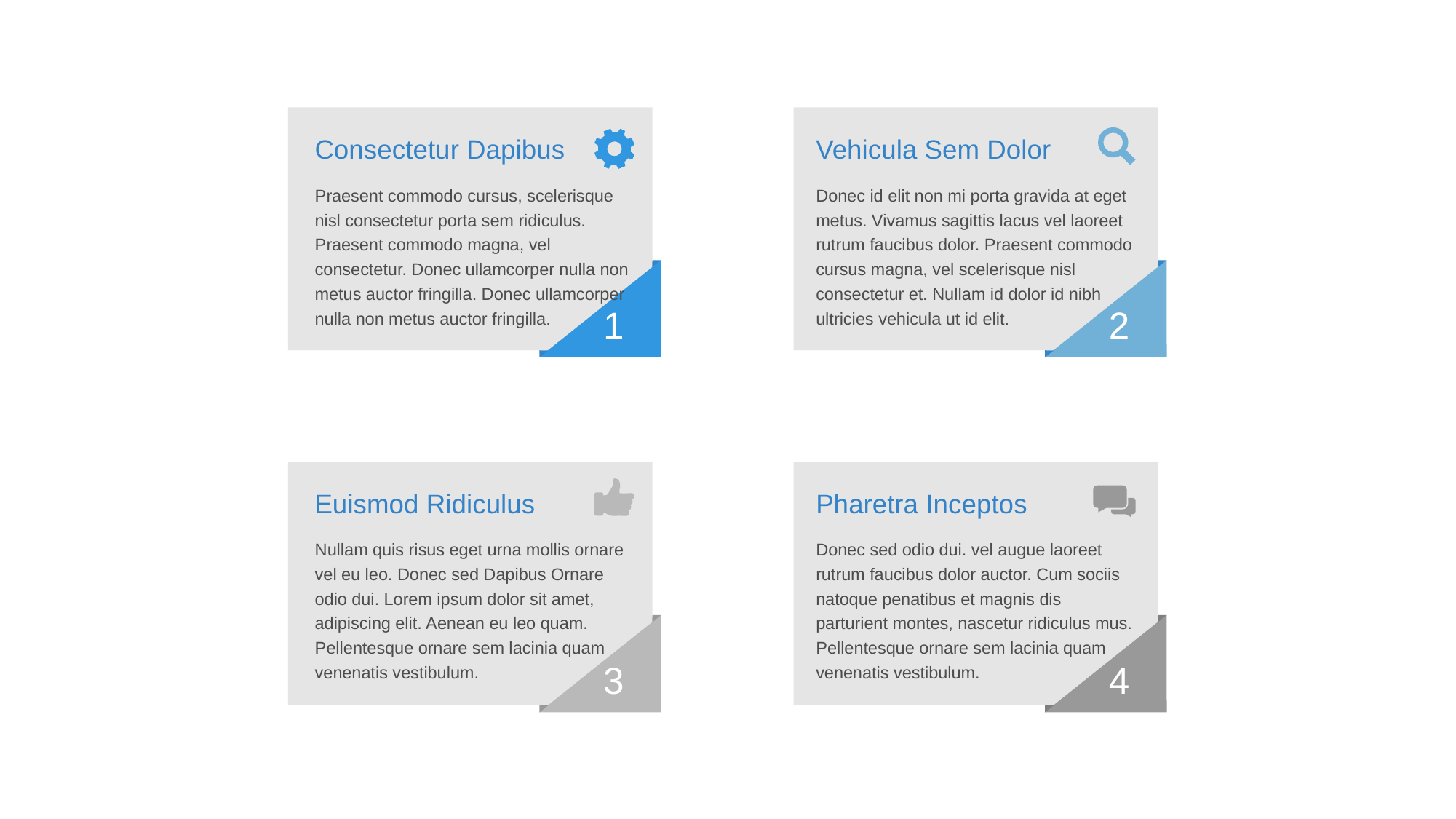

1

Consectetur Dapibus
Praesent commodo cursus, scelerisque nisl consectetur porta sem ridiculus. Praesent commodo magna, vel consectetur. Donec ullamcorper nulla non metus auctor fringilla. Donec ullamcorper nulla non metus auctor fringilla.

2

Vehicula Sem Dolor
Donec id elit non mi porta gravida at eget metus. Vivamus sagittis lacus vel laoreet rutrum faucibus dolor. Praesent commodo cursus magna, vel scelerisque nisl consectetur et. Nullam id dolor id nibh ultricies vehicula ut id elit.

3

Euismod Ridiculus
Nullam quis risus eget urna mollis ornare vel eu leo. Donec sed Dapibus Ornare odio dui. Lorem ipsum dolor sit amet, adipiscing elit. Aenean eu leo quam. Pellentesque ornare sem lacinia quam venenatis vestibulum.

4

Pharetra Inceptos
Donec sed odio dui. vel augue laoreet rutrum faucibus dolor auctor. Cum sociis natoque penatibus et magnis dis parturient montes, nascetur ridiculus mus. Pellentesque ornare sem lacinia quam venenatis vestibulum.